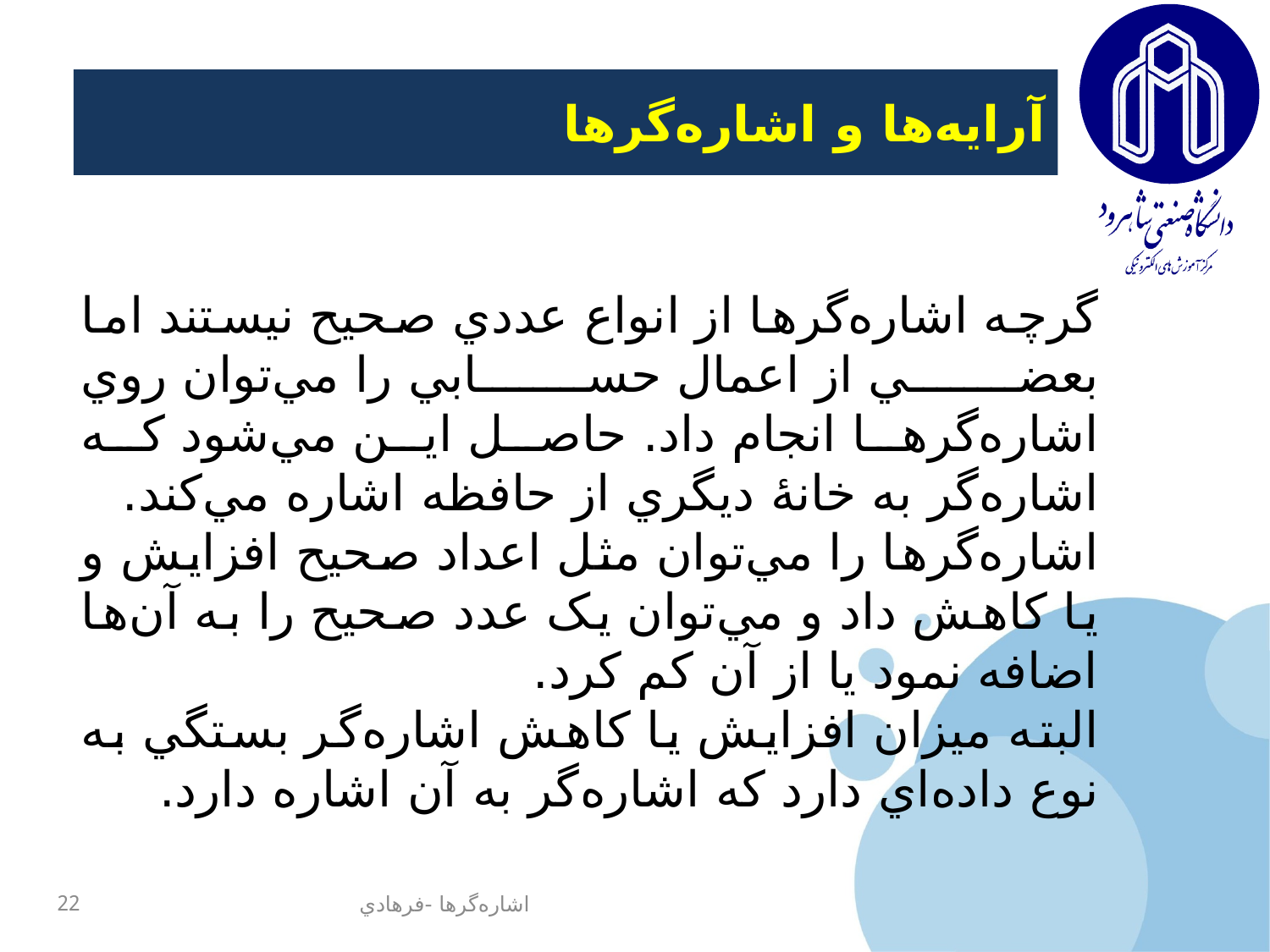

# آرايه‌ها و اشاره‌گرها
گرچه اشاره‌گرها از انواع‌ عددي صحيح‌ نيستند اما بعضي از اعمال حسابي را مي‌توان روي اشاره‌گرها انجام داد. حاصل اين مي‌شود که اشاره‌گر به خانۀ ديگري از حافظه اشاره مي‌کند.
اشاره‌گرها را مي‌توان مثل اعداد صحيح افزايش و يا کاهش داد و مي‌توان يک عدد صحيح را به آن‌ها اضافه نمود يا از آن کم کرد.
البته ميزان افزايش يا کاهش اشاره‌گر بستگي به نوع داده‌اي دارد که اشاره‌گر به آن اشاره دارد.
22
اشاره‌گرها -فرهادي